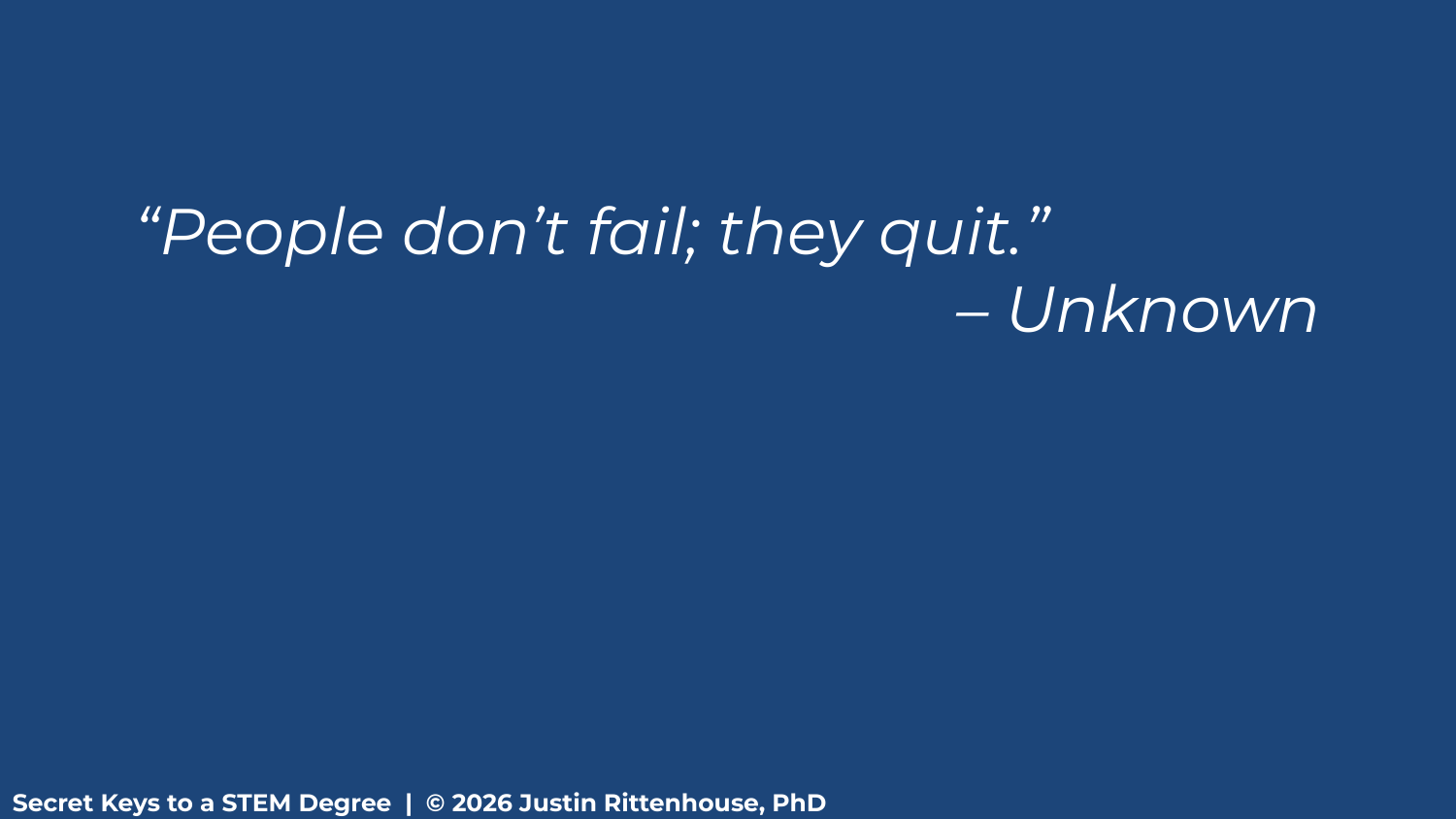

“People don’t fail; they quit.”
– Unknown